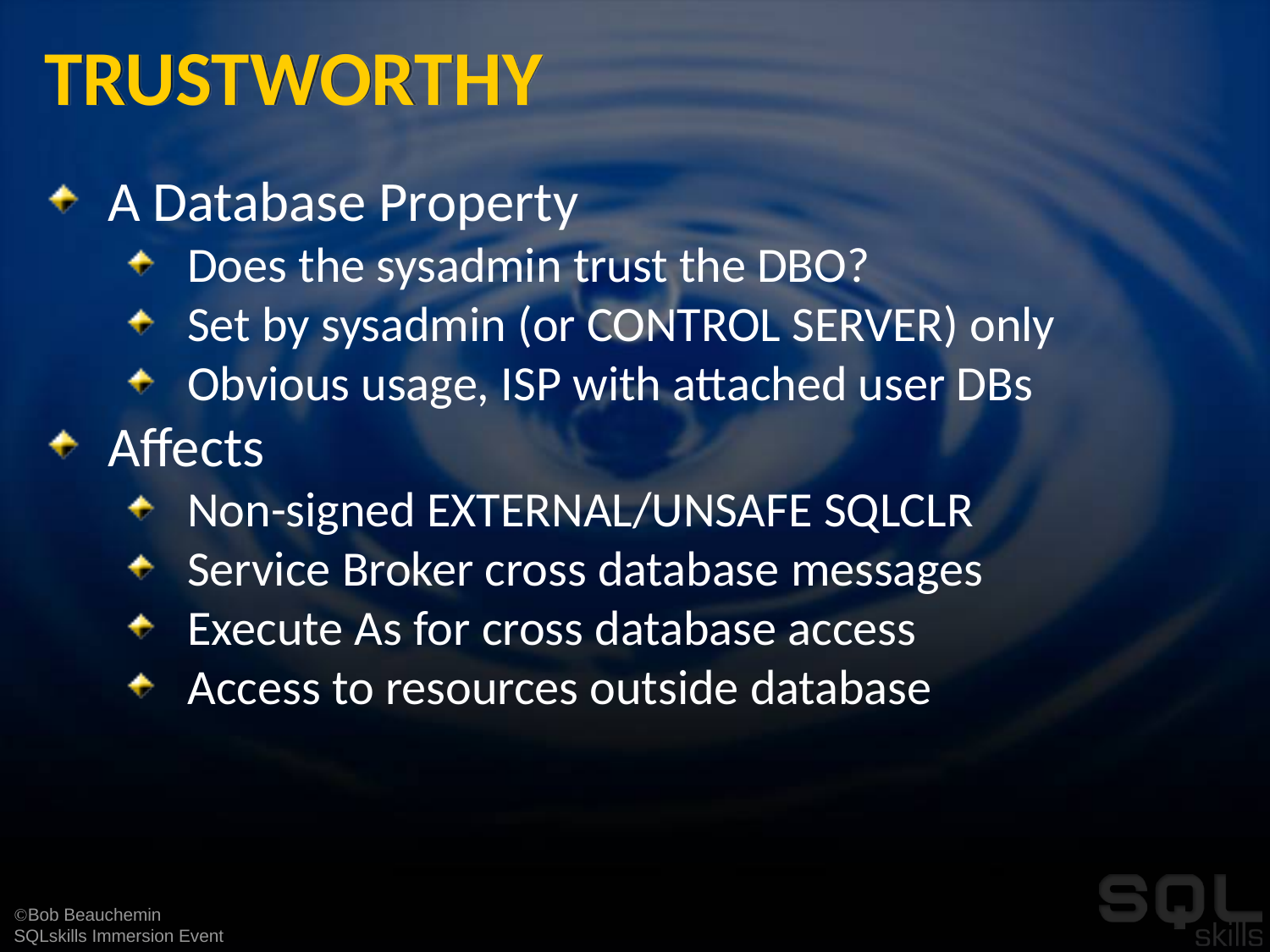

# TRUSTWORTHY
A Database Property
Does the sysadmin trust the DBO?
Set by sysadmin (or CONTROL SERVER) only
Obvious usage, ISP with attached user DBs
Affects
Non-signed EXTERNAL/UNSAFE SQLCLR
Service Broker cross database messages
Execute As for cross database access
Access to resources outside database